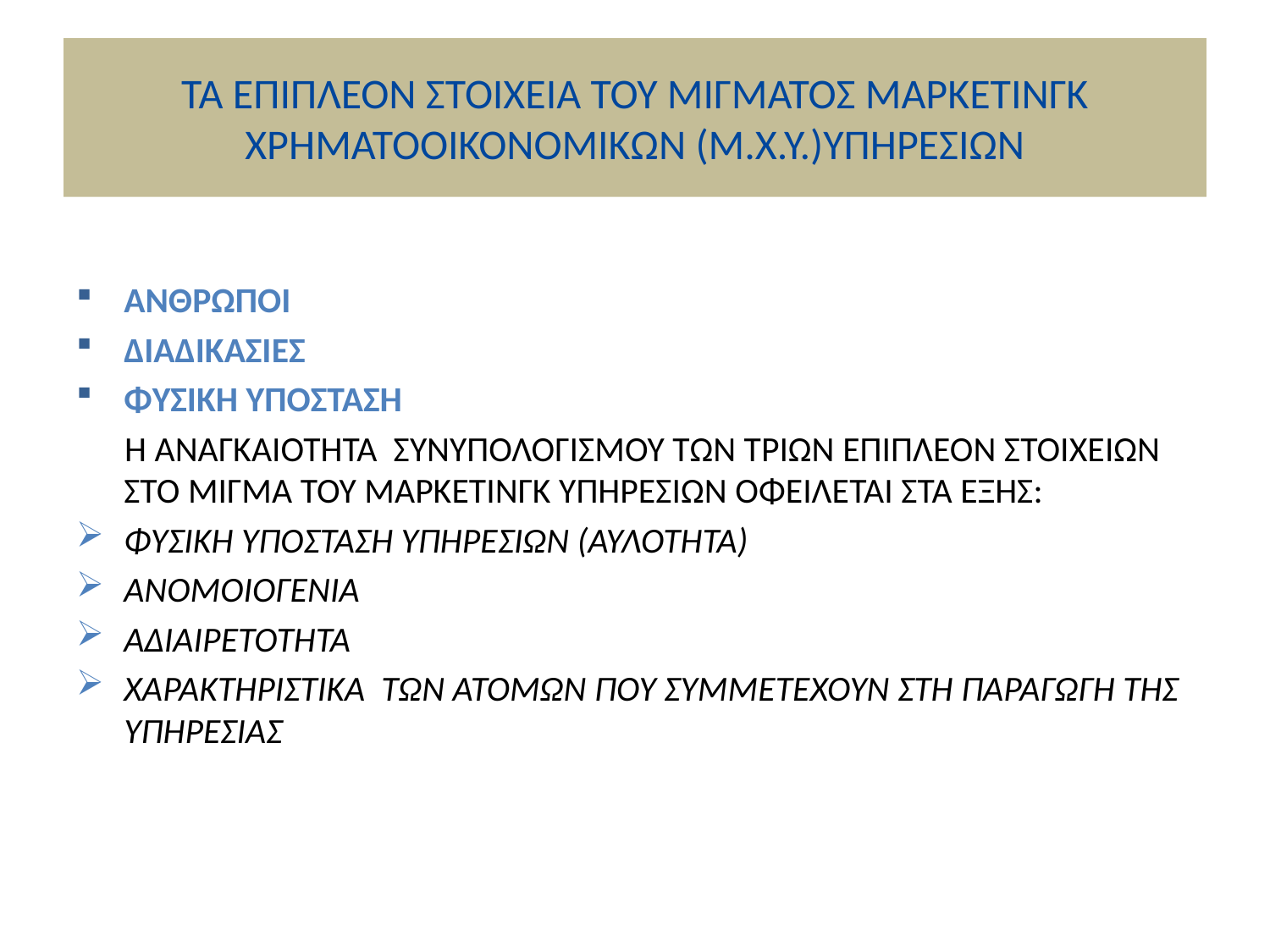

# ΤΑ ΕΠΙΠΛΕΟΝ ΣΤΟΙΧΕΙΑ ΤΟΥ ΜΙΓΜΑΤΟΣ ΜΑΡΚΕΤΙΝΓΚ ΧΡΗΜΑΤΟΟΙΚΟΝΟΜΙΚΩΝ (Μ.Χ.Υ.)ΥΠΗΡΕΣΙΩΝ

ΑΝΘΡΩΠΟΙ
ΔΙΑΔΙΚΑΣΙΕΣ
ΦΥΣΙΚΗ ΥΠΟΣΤΑΣΗ
      Η ΑΝΑΓΚΑΙΟΤΗΤΑ  ΣΥΝΥΠΟΛΟΓΙΣΜΟΥ ΤΩΝ ΤΡΙΩΝ ΕΠΙΠΛΕΟΝ ΣΤΟΙΧΕΙΩΝ ΣΤΟ ΜΙΓΜΑ ΤΟΥ ΜΑΡΚΕΤΙΝΓΚ ΥΠΗΡΕΣΙΩΝ ΟΦΕΙΛΕΤΑΙ ΣΤΑ ΕΞΗΣ:
ΦΥΣΙΚΗ ΥΠΟΣΤΑΣΗ ΥΠΗΡΕΣΙΩΝ (ΑΥΛΟΤΗΤΑ)
ΑΝΟΜΟΙΟΓΕΝΙΑ
ΑΔΙΑΙΡΕΤΟΤΗΤΑ
ΧΑΡΑΚΤΗΡΙΣΤΙΚΑ  ΤΩΝ ΑΤΟΜΩΝ ΠΟΥ ΣΥΜΜΕΤΕΧΟΥΝ ΣΤΗ ΠΑΡΑΓΩΓΗ ΤΗΣ ΥΠΗΡΕΣΙΑΣ